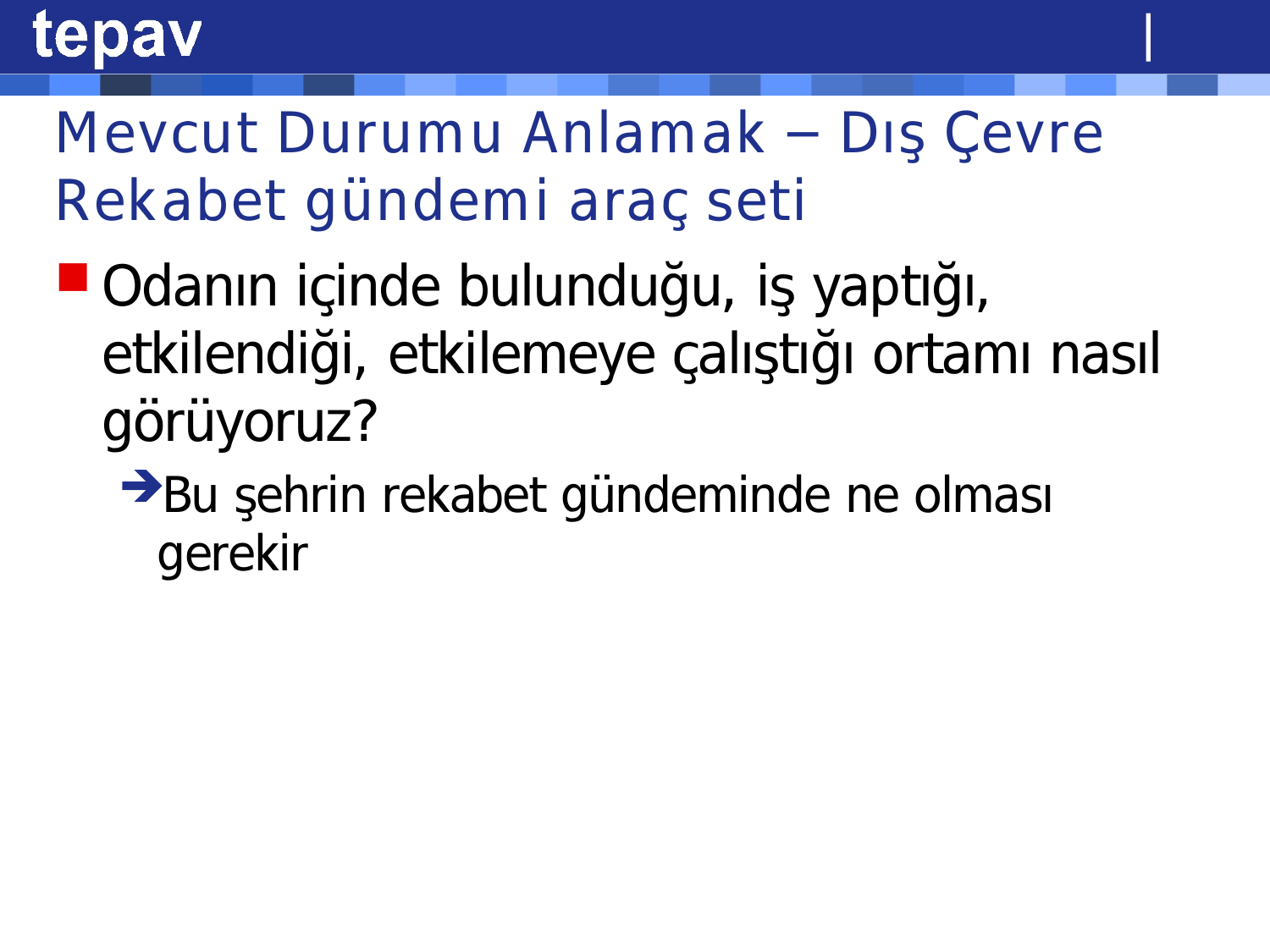

# Mevcut Durumu Anlamak – Dış Çevre Rekabet gündemi araç seti
Odanın içinde bulunduğu, iş yaptığı, etkilendiği, etkilemeye çalıştığı ortamı nasıl görüyoruz?
Bu şehrin rekabet gündeminde ne olması gerekir